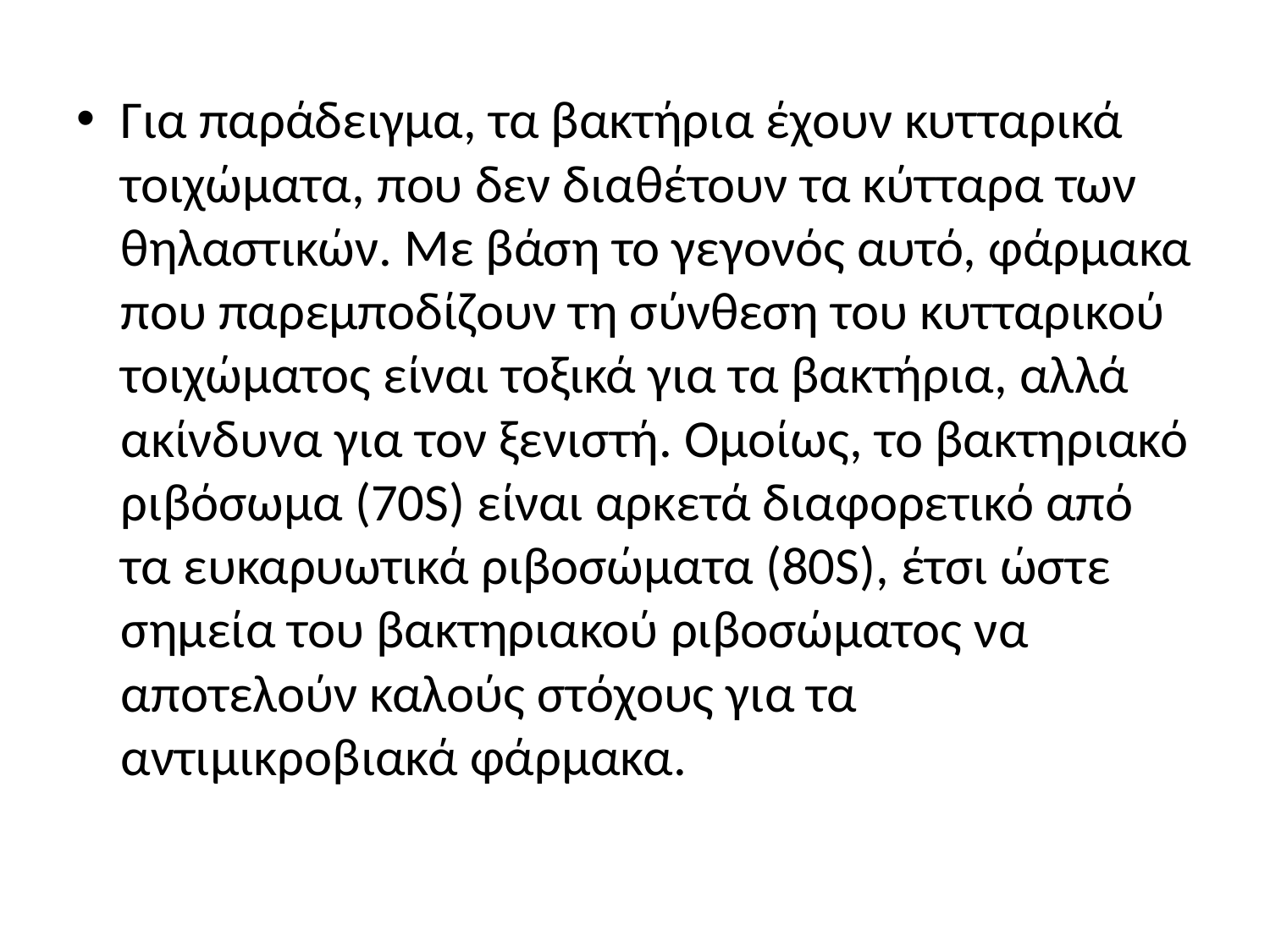

Για παράδειγμα, τα βακτήρια έχουν κυτταρικά τοιχώματα, που δεν διαθέτουν τα κύτταρα των θηλαστικών. Με βάση το γεγονός αυτό, φάρμακα που παρεμποδίζουν τη σύνθεση του κυτταρικού τοιχώματος είναι τοξικά για τα βακτήρια, αλλά ακίνδυνα για τον ξενιστή. Ομοίως, το βακτηριακό ριβόσωμα (70S) είναι αρκετά διαφορετικό από τα ευκαρυωτικά ριβοσώματα (80S), έτσι ώστε σημεία του βακτηριακού ριβοσώματος να αποτελούν καλούς στόχους για τα αντιμικροβιακά φάρμακα.